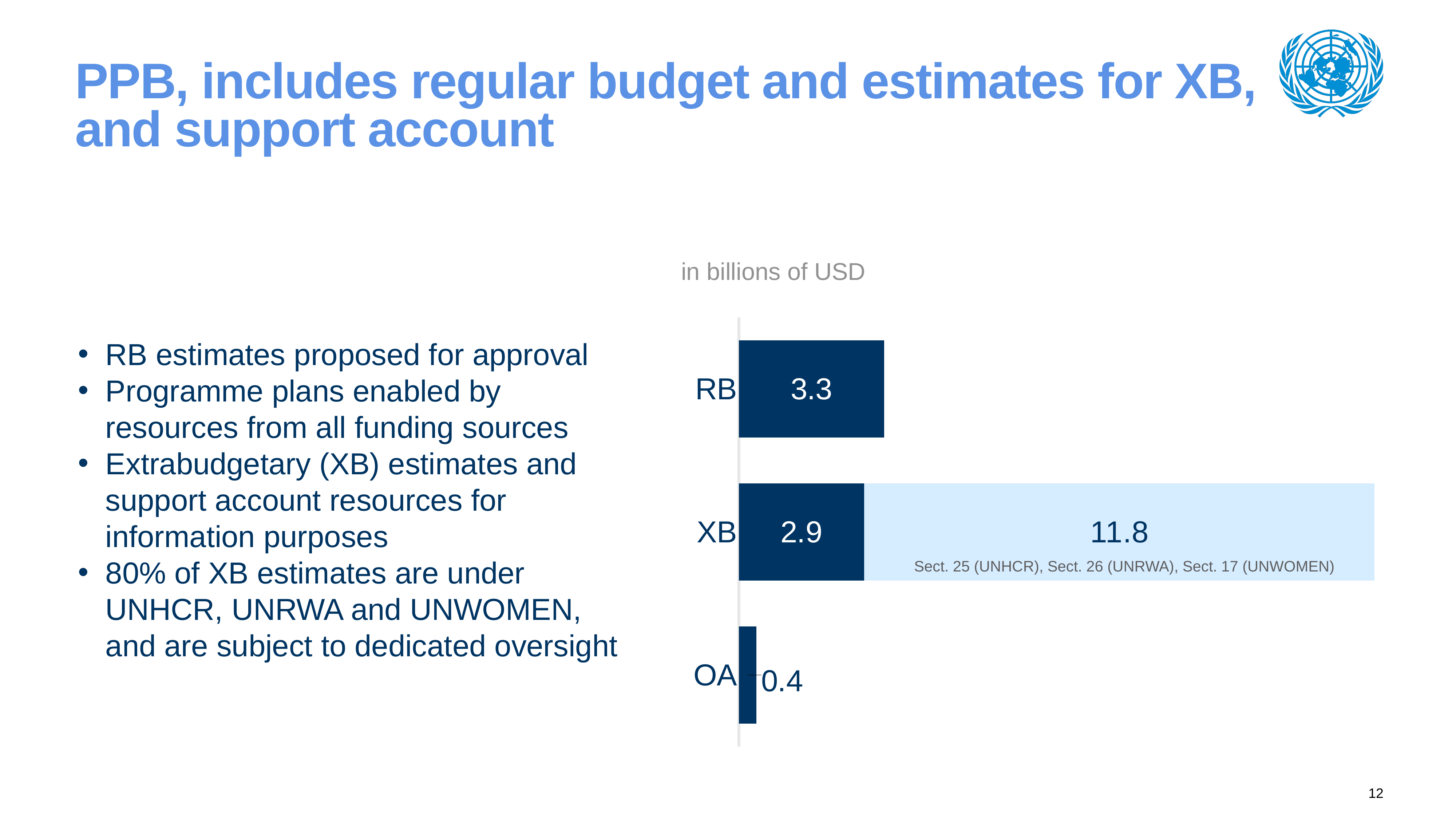

# PPB, includes regular budget and estimates for XB, and support account
in billions of USD

### Chart

| Category | All sections | Highlighted sections |
|---|---|---|
| RB | 3.34 | 0.0 |
| XB | 2.880000000000001 | 11.75 |
| OA | 0.4 | 0.0 |
RB estimates proposed for approval
Programme plans enabled by resources from all funding sources
Extrabudgetary (XB) estimates and support account resources for information purposes
80% of XB estimates are under UNHCR, UNRWA and UNWOMEN, and are subject to dedicated oversight
Sect. 25 (UNHCR), Sect. 26 (UNRWA), Sect. 17 (UNWOMEN)
12